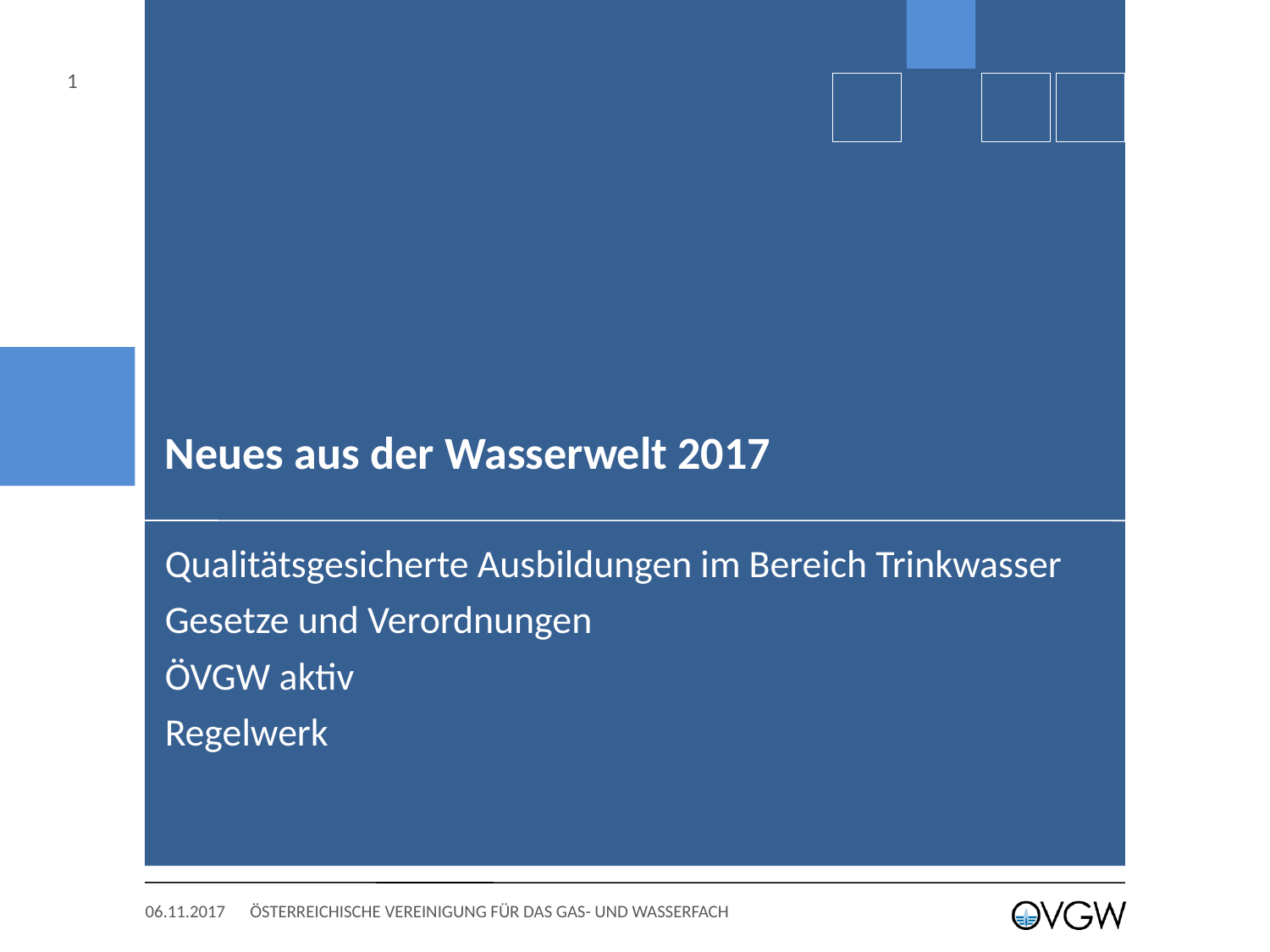

1
# Neues aus der Wasserwelt 2017
Qualitätsgesicherte Ausbildungen im Bereich Trinkwasser
Gesetze und Verordnungen
ÖVGW aktiv
Regelwerk

06.11.2017
ÖSTERREICHISCHE VEREINIGUNG FÜR DAS GAS- UND WASSERFACH